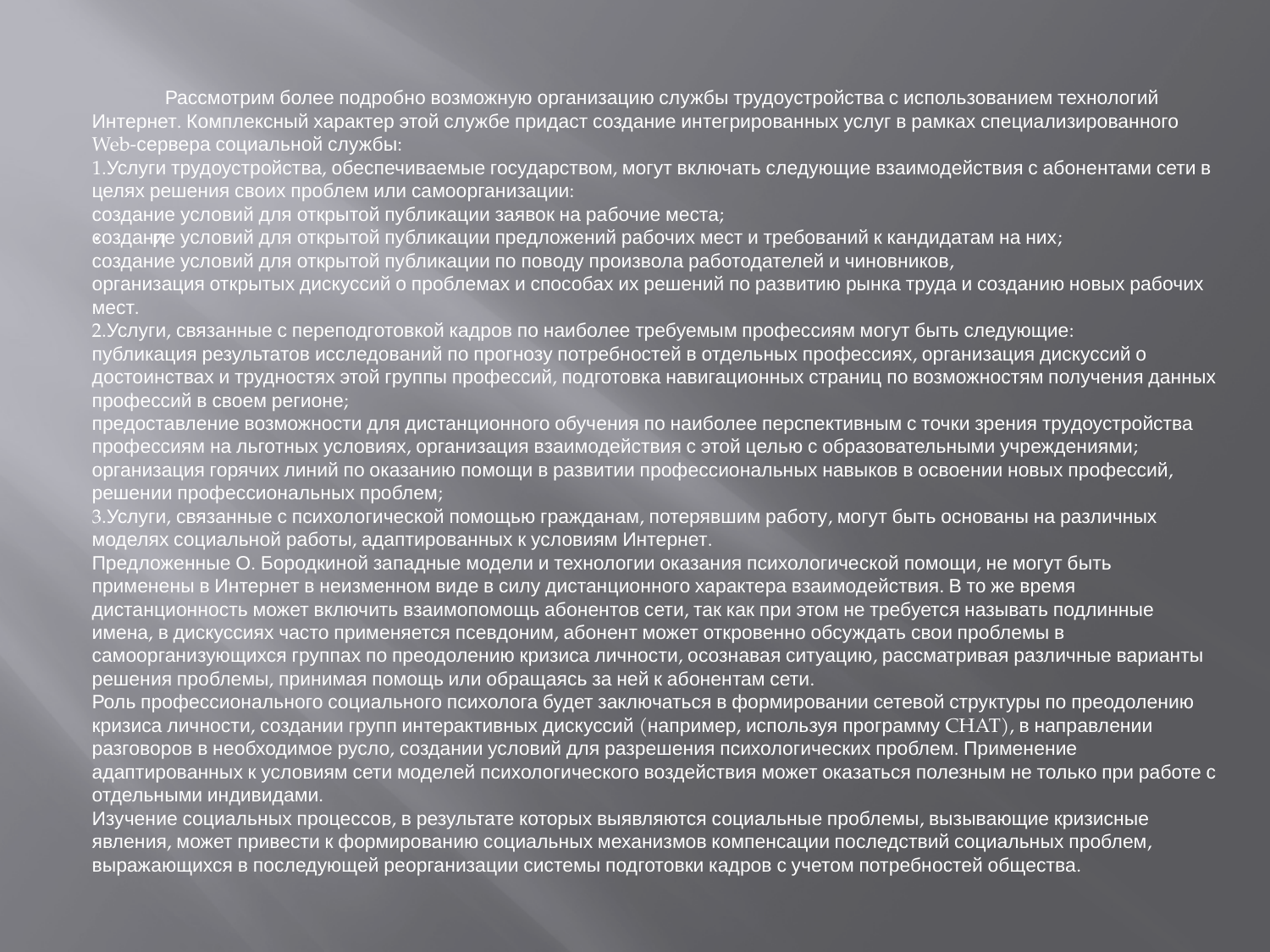

Рассмотрим более подробно возможную организацию службы трудоустройства с использованием технологий Интернет. Комплексный характер этой службе придаст создание интегрированных услуг в рамках специализированного Web-сервера социальной службы:
1.Услуги трудоустройства, обеспечиваемые государством, могут включать следующие взаимодействия с абонентами сети в целях решения своих проблем или самоорганизации:
создание условий для открытой публикации заявок на рабочие места;
создание условий для открытой публикации предложений рабочих мест и требований к кандидатам на них;
создание условий для открытой публикации по поводу произвола работодателей и чиновников,
организация открытых дискуссий о проблемах и способах их решений по развитию рынка труда и созданию новых рабочих мест.
2.Услуги, связанные с переподготовкой кадров по наиболее требуемым профессиям могут быть следующие:
публикация результатов исследований по прогнозу потребностей в отдельных профессиях, организация дискуссий о достоинствах и трудностях этой группы профессий, подготовка навигационных страниц по возможностям получения данных профессий в своем регионе;
предоставление возможности для дистанционного обучения по наиболее перспективным с точки зрения трудоустройства профессиям на льготных условиях, организация взаимодействия с этой целью с образовательными учреждениями;
организация горячих линий по оказанию помощи в развитии профессиональных навыков в освоении новых профессий, решении профессиональных проблем;
3.Услуги, связанные с психологической помощью гражданам, потерявшим работу, могут быть основаны на различных моделях социальной работы, адаптированных к условиям Интернет.
Предложенные О. Бородкиной западные модели и технологии оказания психологической помощи, не могут быть применены в Интернет в неизменном виде в силу дистанционного характера взаимодействия. В то же время дистанционность может включить взаимопомощь абонентов сети, так как при этом не требуется называть подлинные имена, в дискуссиях часто применяется псевдоним, абонент может откровенно обсуждать свои проблемы в самоорганизующихся группах по преодолению кризиса личности, осознавая ситуацию, рассматривая различные варианты решения проблемы, принимая помощь или обращаясь за ней к абонентам сети.
Роль профессионального социального психолога будет заключаться в формировании сетевой структуры по преодолению кризиса личности, создании групп интерактивных дискуссий (например, используя программу CHAT), в направлении разговоров в необходимое русло, создании условий для разрешения психологических проблем. Применение адаптированных к условиям сети моделей психологического воздействия может оказаться полезным не только при работе с отдельными индивидами.
Изучение социальных процессов, в результате которых выявляются социальные проблемы, вызывающие кризисные явления, может привести к формированию социальных механизмов компенсации последствий социальных проблем, выражающихся в последующей реорганизации системы подготовки кадров с учетом потребностей общества.
П